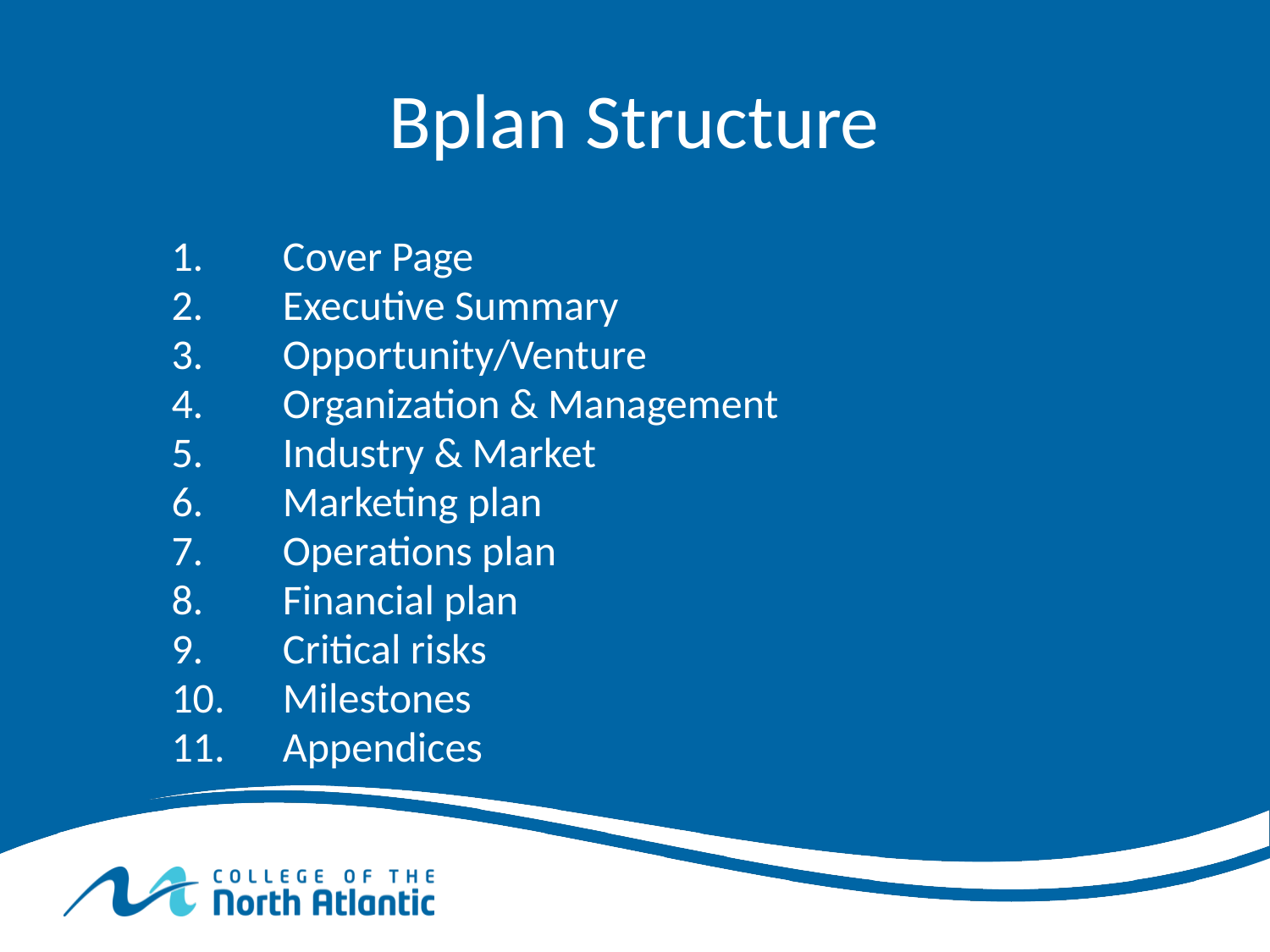

# Bplan Structure
Cover Page
Executive Summary
Opportunity/Venture
Organization & Management
Industry & Market
Marketing plan
Operations plan
Financial plan
Critical risks
Milestones
Appendices